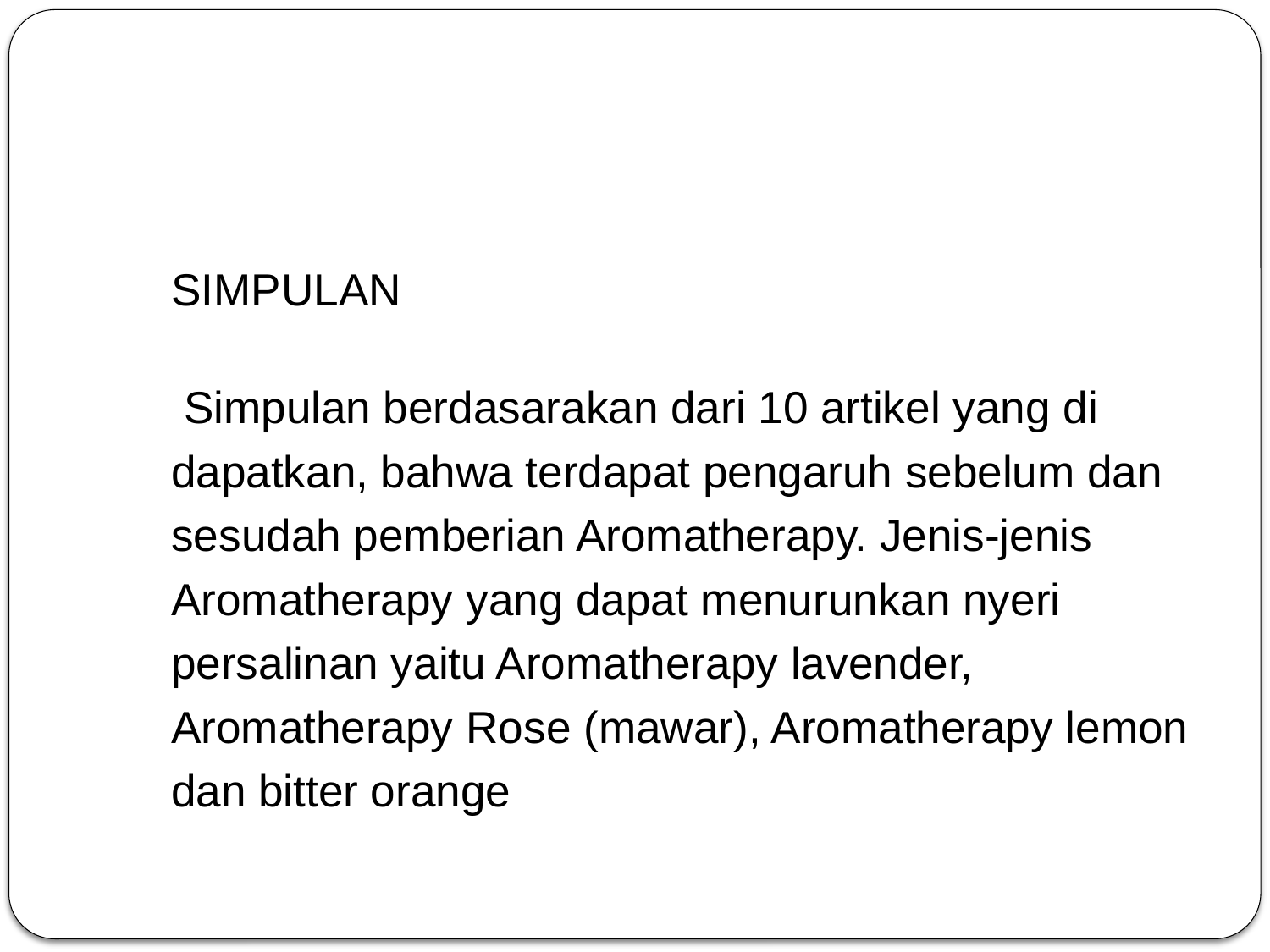

#

SIMPULAN
 Simpulan berdasarakan dari 10 artikel yang di
dapatkan, bahwa terdapat pengaruh sebelum dan
sesudah pemberian Aromatherapy. Jenis-jenis
Aromatherapy yang dapat menurunkan nyeri
persalinan yaitu Aromatherapy lavender,
Aromatherapy Rose (mawar), Aromatherapy lemon
dan bitter orange